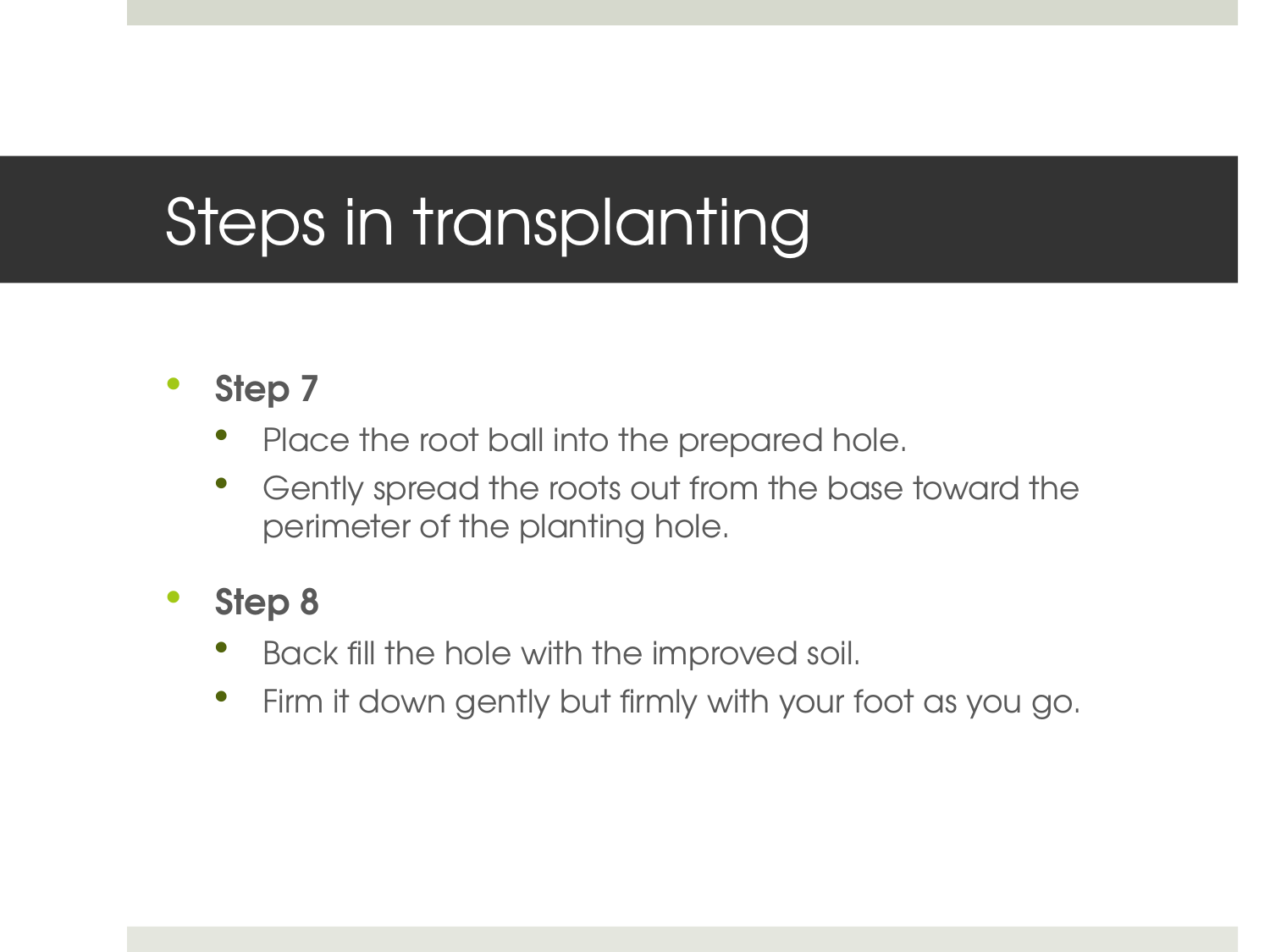

# Steps in transplanting
Step 7
Place the root ball into the prepared hole.
Gently spread the roots out from the base toward the perimeter of the planting hole.
Step 8
Back fill the hole with the improved soil.
Firm it down gently but firmly with your foot as you go.